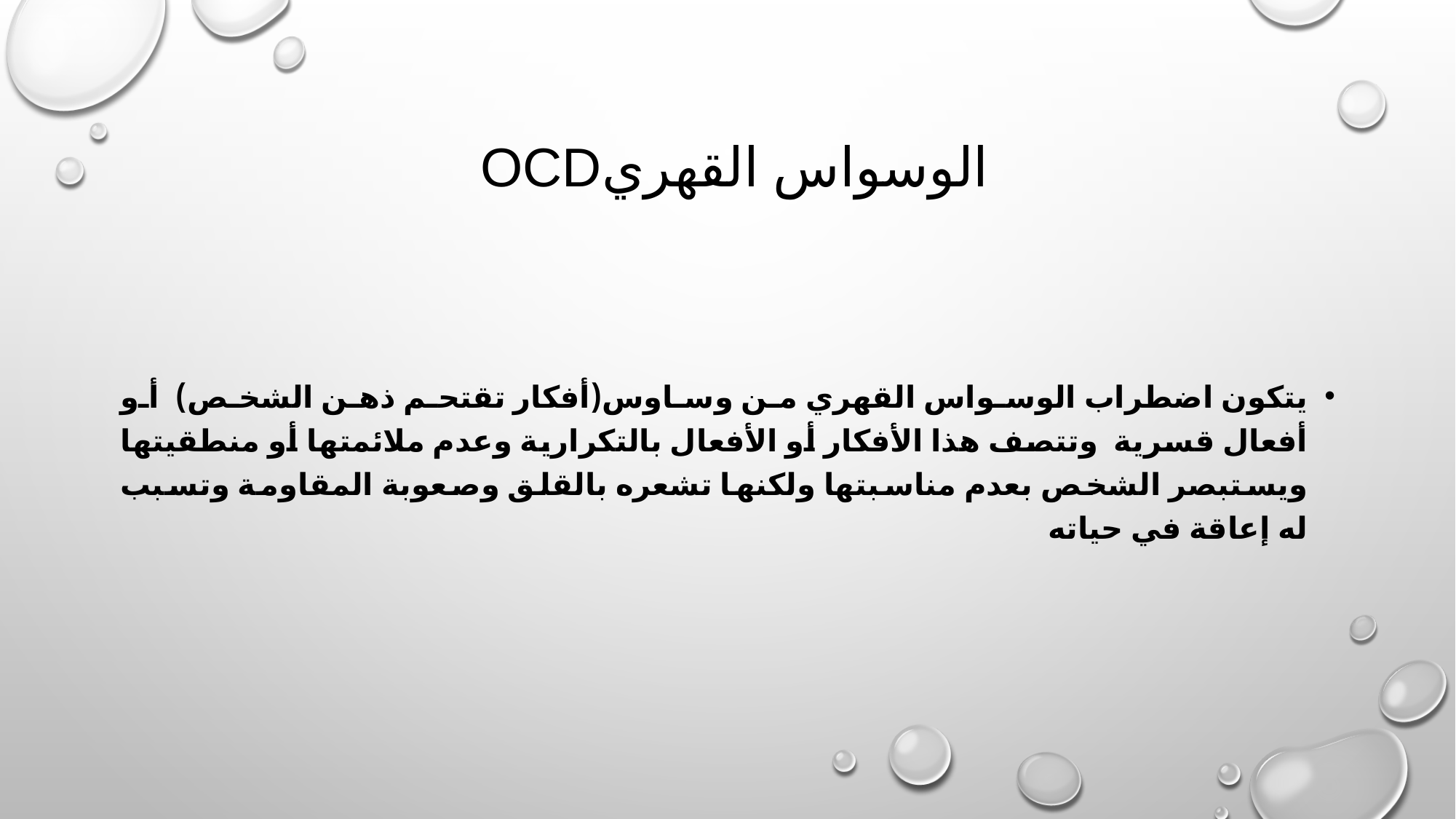

# الوسواس القهريocd
يتكون اضطراب الوسواس القهري من وساوس(أفكار تقتحم ذهن الشخص)  أو أفعال قسرية  وتتصف هذا الأفكار أو الأفعال بالتكرارية وعدم ملائمتها أو منطقيتها ويستبصر الشخص بعدم مناسبتها ولكنها تشعره بالقلق وصعوبة المقاومة وتسبب له إعاقة في حياته